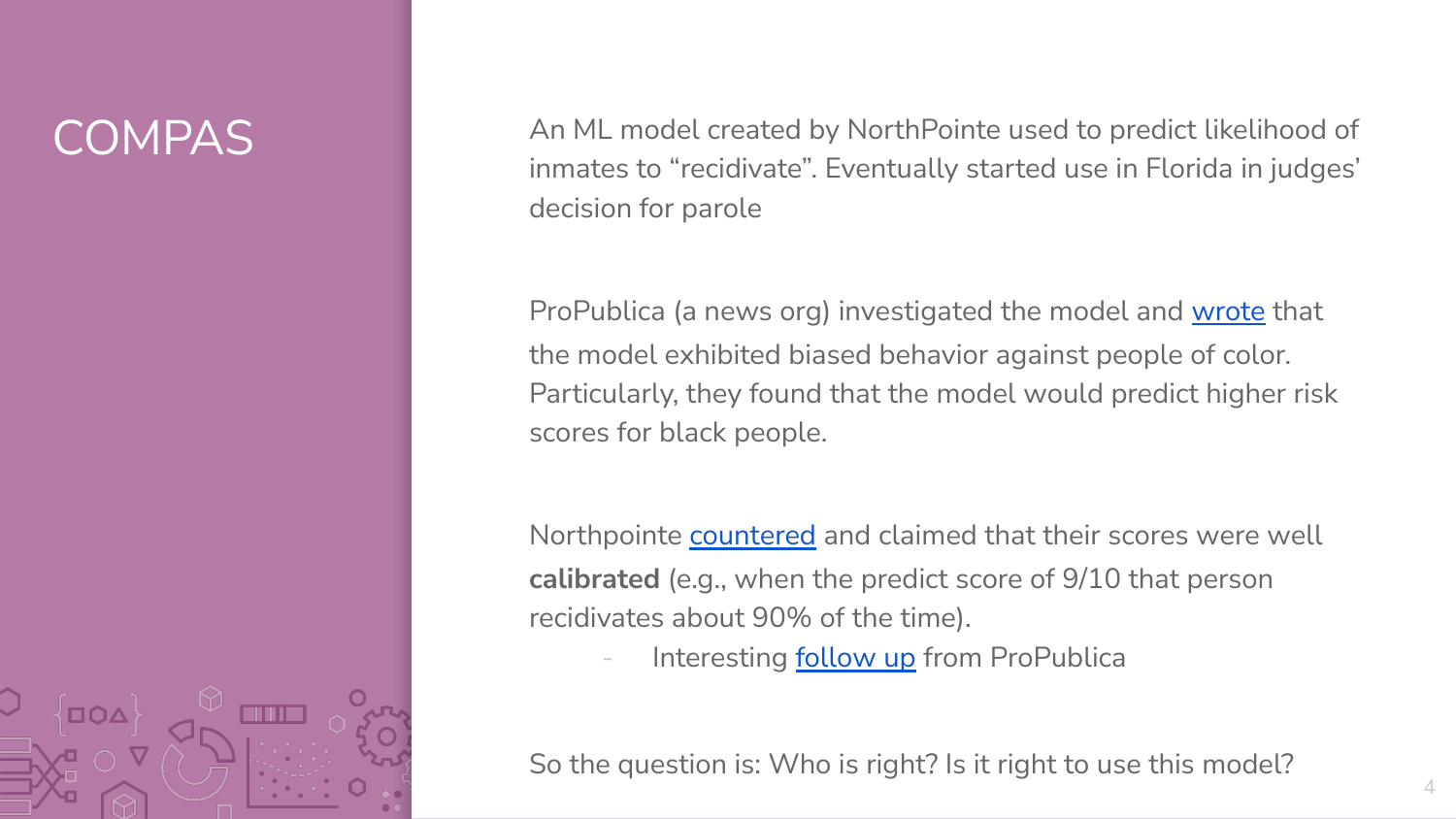

# COMPAS
An ML model created by NorthPointe used to predict likelihood of inmates to “recidivate”. Eventually started use in Florida in judges’ decision for parole

ProPublica (a news org) investigated the model and wrote that the model exhibited biased behavior against people of color. Particularly, they found that the model would predict higher risk scores for black people.

Northpointe countered and claimed that their scores were well calibrated (e.g., when the predict score of 9/10 that person recidivates about 90% of the time).
Interesting follow up from ProPublica

So the question is: Who is right? Is it right to use this model?

4